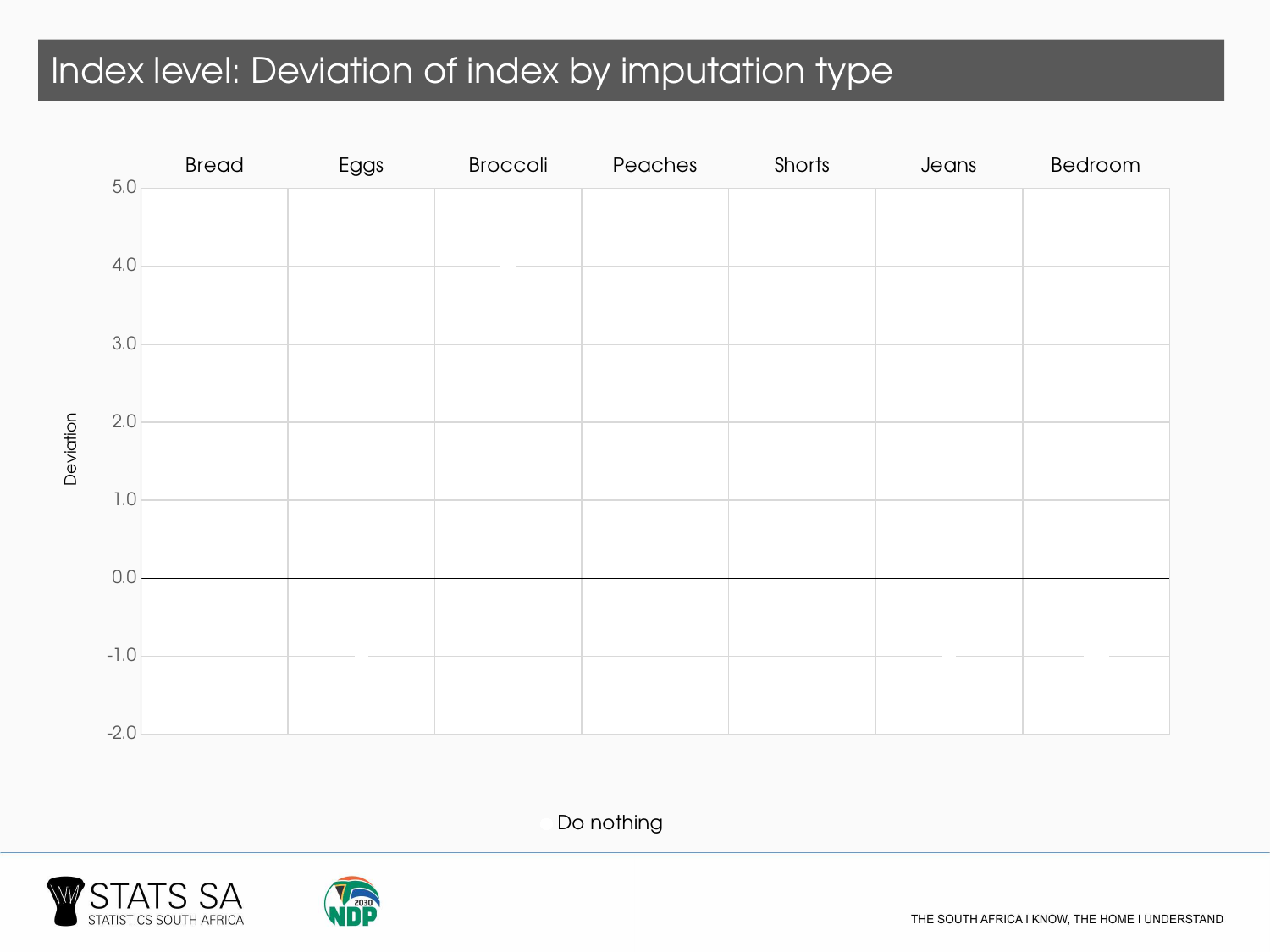

Index level: Deviation of index by imputation type

### Chart

| Category | Do nothing |
|---|---|
| Bread | 0.21812958561168352 |
| Eggs | -0.848668733862206 |
| Broccoli | 4.142443006969728 |
| Peaches | 0.6072254595629083 |
| Shorts | 0.20048599166335043 |
| Jeans | -0.8449914033171998 |
| Bedroom | -1.0655798929457099 |